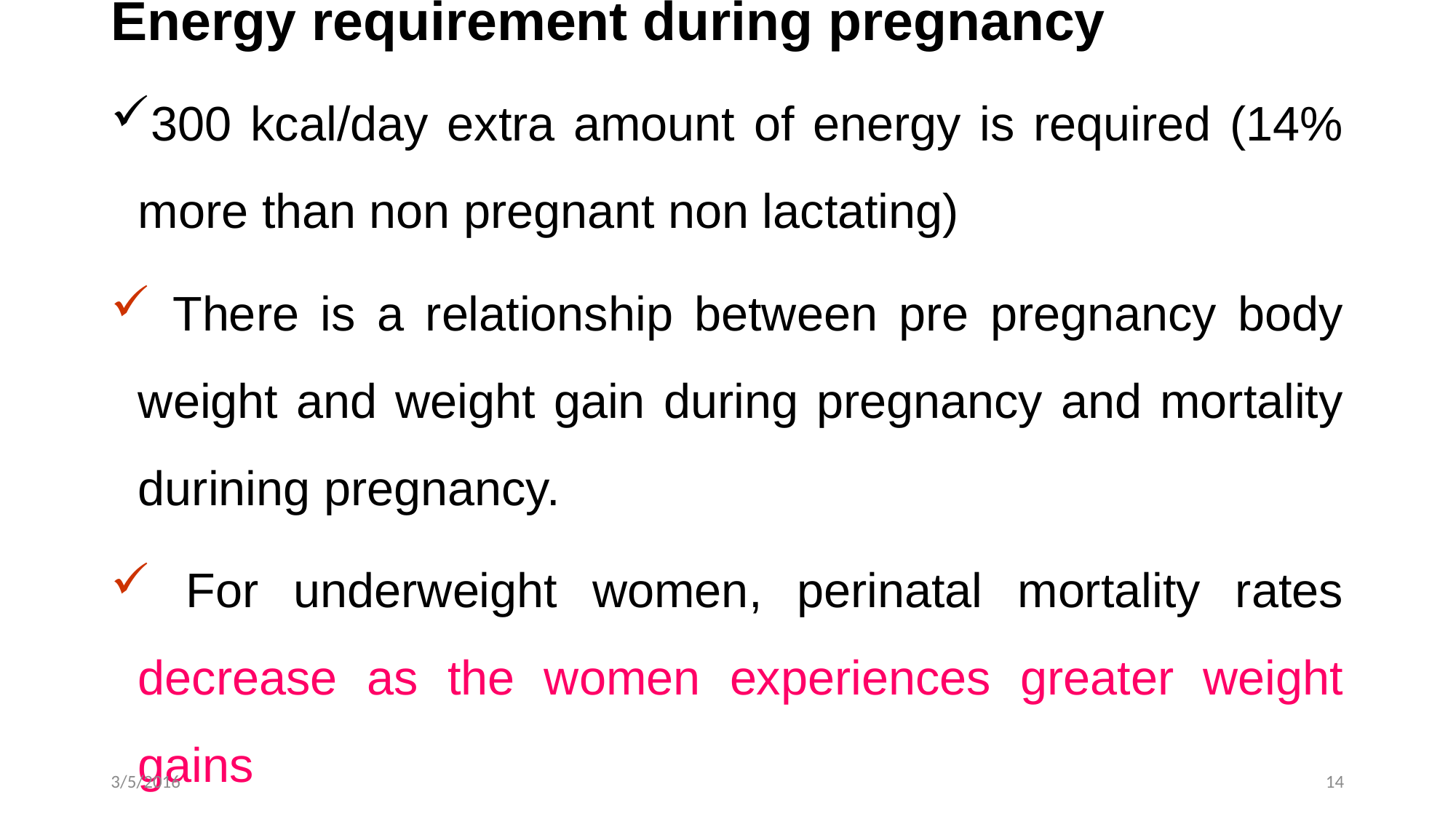

# Energy requirement during pregnancy
300 kcal/day extra amount of energy is required (14% more than non pregnant non lactating)
 There is a relationship between pre pregnancy body weight and weight gain during pregnancy and mortality durining pregnancy.
 For underweight women, perinatal mortality rates decrease as the women experiences greater weight gains
3/5/2016
14